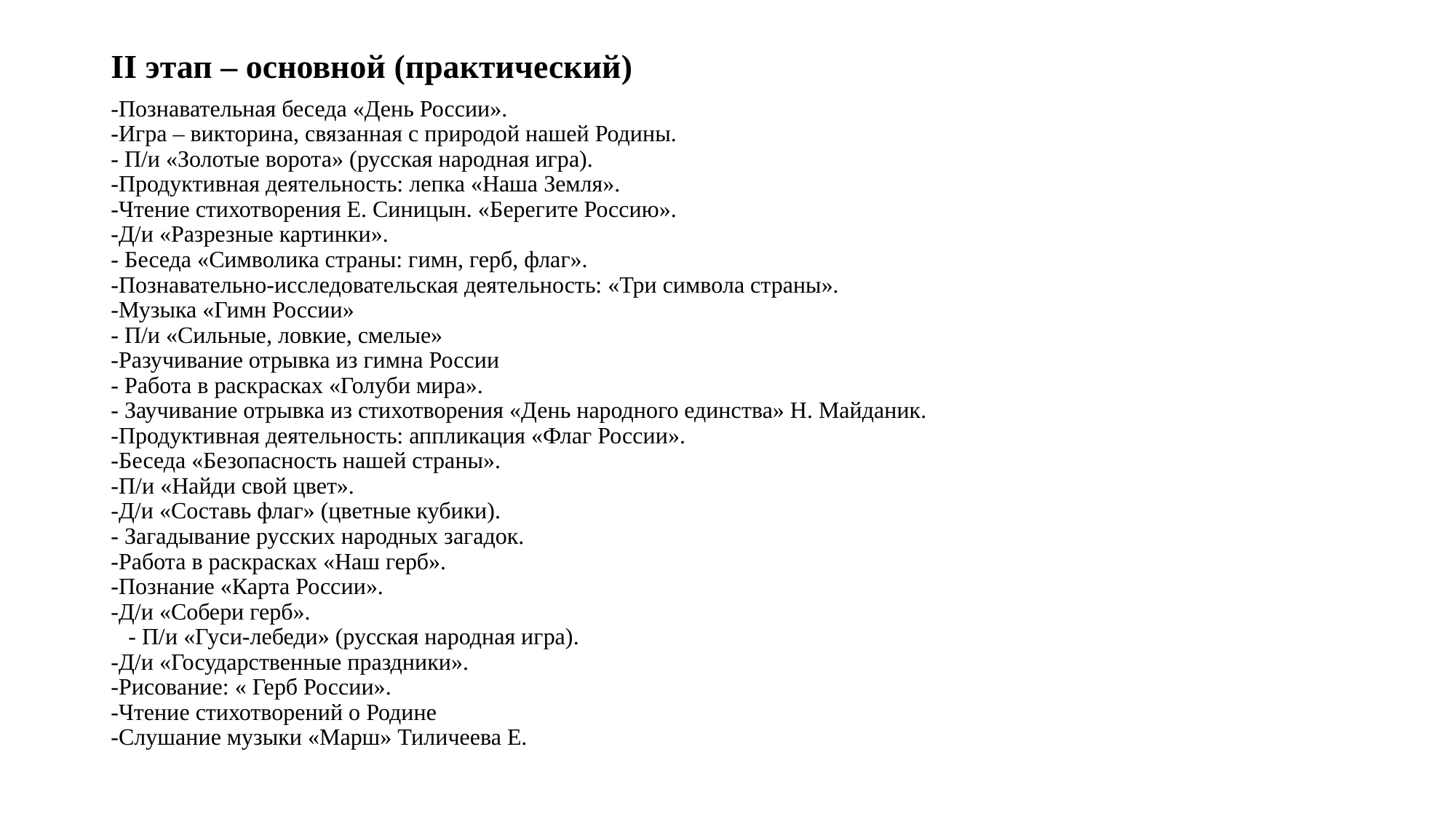

# II этап – основной (практический)
-Познавательная беседа «День России».
-Игра – викторина, связанная с природой нашей Родины.
- П/и «Золотые ворота» (русская народная игра).
-Продуктивная деятельность: лепка «Наша Земля».
-Чтение стихотворения Е. Синицын. «Берегите Россию».
-Д/и «Разрезные картинки».
- Беседа «Символика страны: гимн, герб, флаг».
-Познавательно-исследовательская деятельность: «Три символа страны».
-Музыка «Гимн России»
- П/и «Сильные, ловкие, смелые»
-Разучивание отрывка из гимна России
- Работа в раскрасках «Голуби мира».
- Заучивание отрывка из стихотворения «День народного единства» Н. Майданик.
-Продуктивная деятельность: аппликация «Флаг России».
-Беседа «Безопасность нашей страны».
-П/и «Найди свой цвет».
-Д/и «Составь флаг» (цветные кубики).
- Загадывание русских народных загадок.
-Работа в раскрасках «Наш герб».
-Познание «Карта России».
-Д/и «Собери герб».
   - П/и «Гуси-лебеди» (русская народная игра).
-Д/и «Государственные праздники».
-Рисование: « Герб России».
-Чтение стихотворений о Родине
-Слушание музыки «Марш» Тиличеева Е.